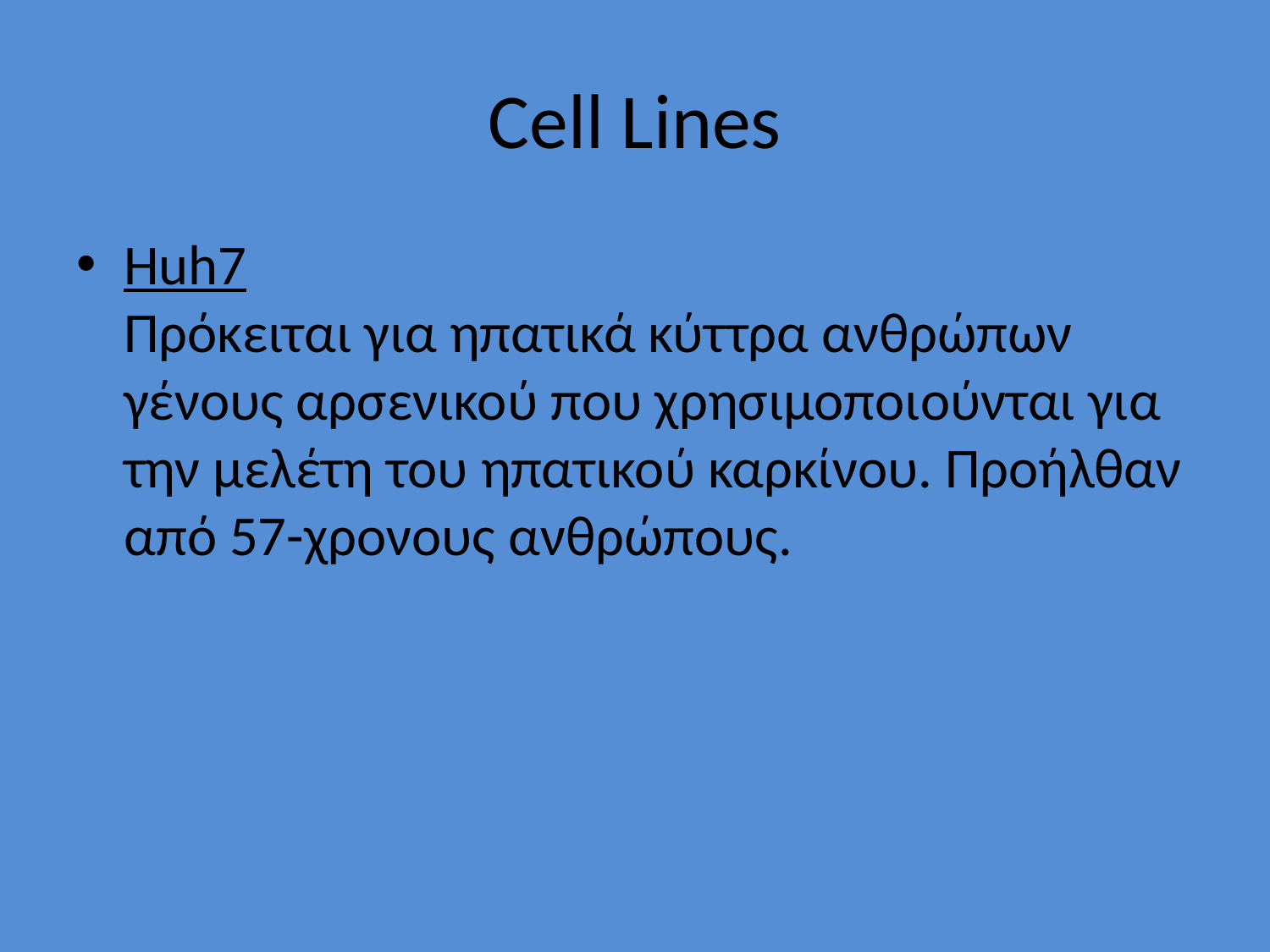

# Cell Lines
Huh7
Πρόκειται για ηπατικά κύττρα ανθρώπων γένους αρσενικού που χρησιμοποιούνται για την μελέτη του ηπατικού καρκίνου. Προήλθαν από 57-χρονους ανθρώπους.